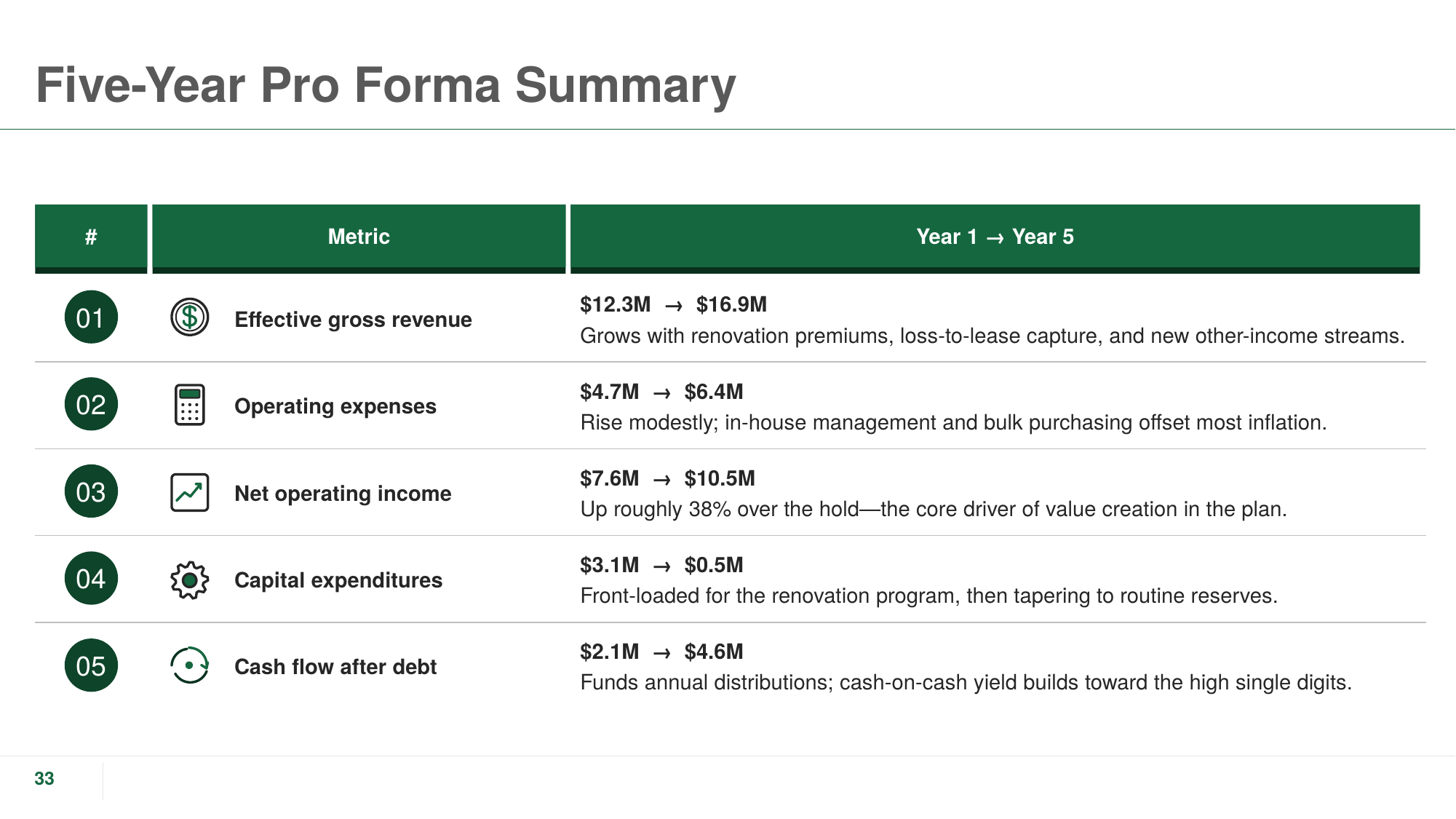

# Five-Year Pro Forma Summary
|  |  |  |  |
| --- | --- | --- | --- |
|  | Effective gross revenue | $12.3M → $16.9M Grows with renovation premiums, loss-to-lease capture, and new other-income streams. |  |
|  | Operating expenses | $4.7M → $6.4M Rise modestly; in-house management and bulk purchasing offset most inflation. |  |
|  | Net operating income | $7.6M → $10.5M Up roughly 38% over the hold—the core driver of value creation in the plan. |  |
|  | Capital expenditures | $3.1M → $0.5M Front-loaded for the renovation program, then tapering to routine reserves. |  |
|  | Cash flow after debt | $2.1M → $4.6M Funds annual distributions; cash-on-cash yield builds toward the high single digits. |  |

#

Metric

Year 1 → Year 5
01

02

03

04

05

33